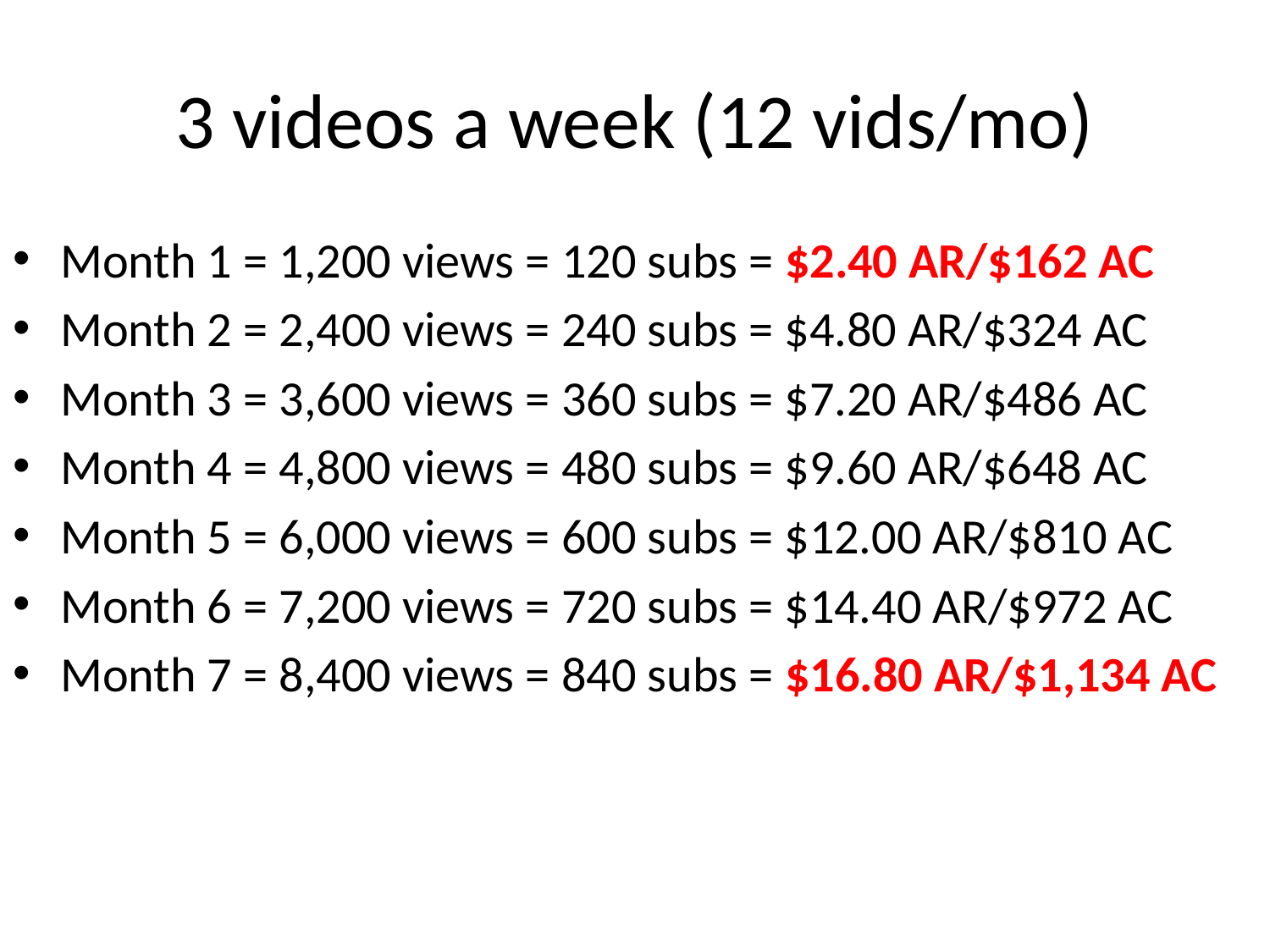

# 3 videos a week (12 vids/mo)
Month 1 = 1,200 views = 120 subs = $2.40 AR/$162 AC
Month 2 = 2,400 views = 240 subs = $4.80 AR/$324 AC
Month 3 = 3,600 views = 360 subs = $7.20 AR/$486 AC
Month 4 = 4,800 views = 480 subs = $9.60 AR/$648 AC
Month 5 = 6,000 views = 600 subs = $12.00 AR/$810 AC
Month 6 = 7,200 views = 720 subs = $14.40 AR/$972 AC
Month 7 = 8,400 views = 840 subs = $16.80 AR/$1,134 AC